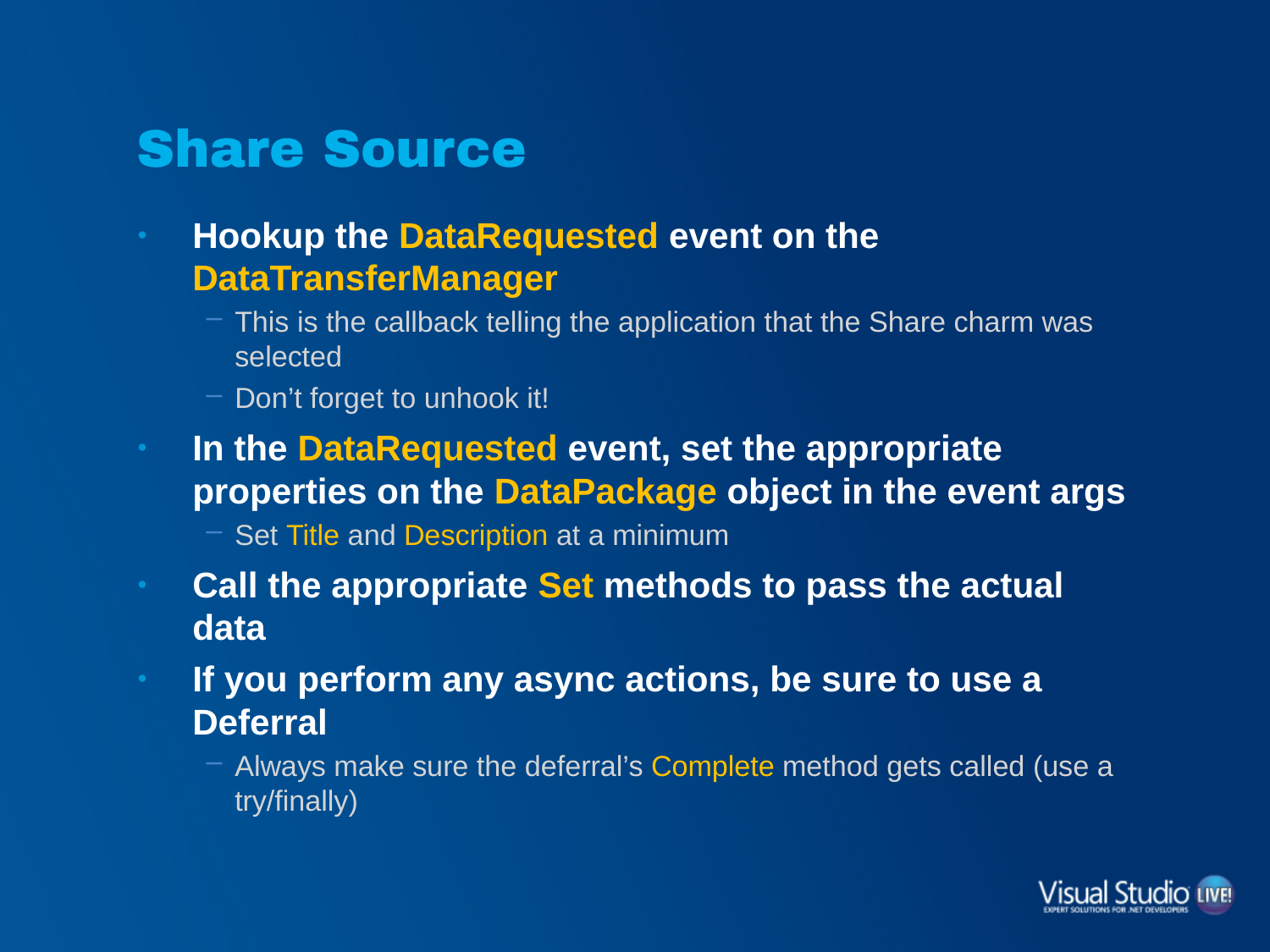

# Share Source
Hookup the DataRequested event on the DataTransferManager
This is the callback telling the application that the Share charm was selected
Don’t forget to unhook it!
In the DataRequested event, set the appropriate properties on the DataPackage object in the event args
Set Title and Description at a minimum
Call the appropriate Set methods to pass the actual data
If you perform any async actions, be sure to use a Deferral
Always make sure the deferral’s Complete method gets called (use a try/finally)